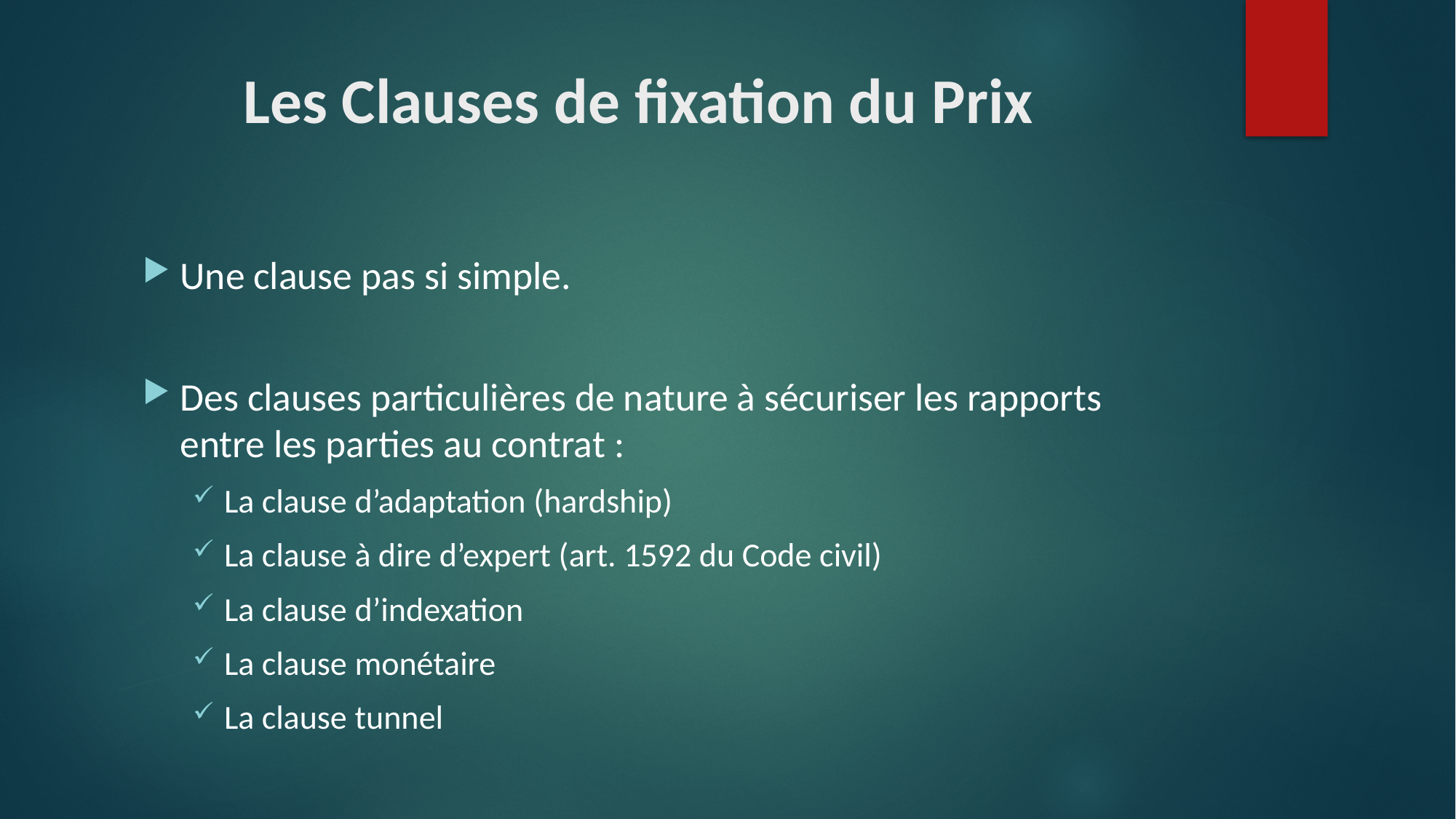

# Les Clauses de fixation du Prix
Une clause pas si simple.

Des clauses particulières de nature à sécuriser les rapports entre les parties au contrat :
La clause d’adaptation (hardship)
La clause à dire d’expert (art. 1592 du Code civil)
La clause d’indexation
La clause monétaire
La clause tunnel